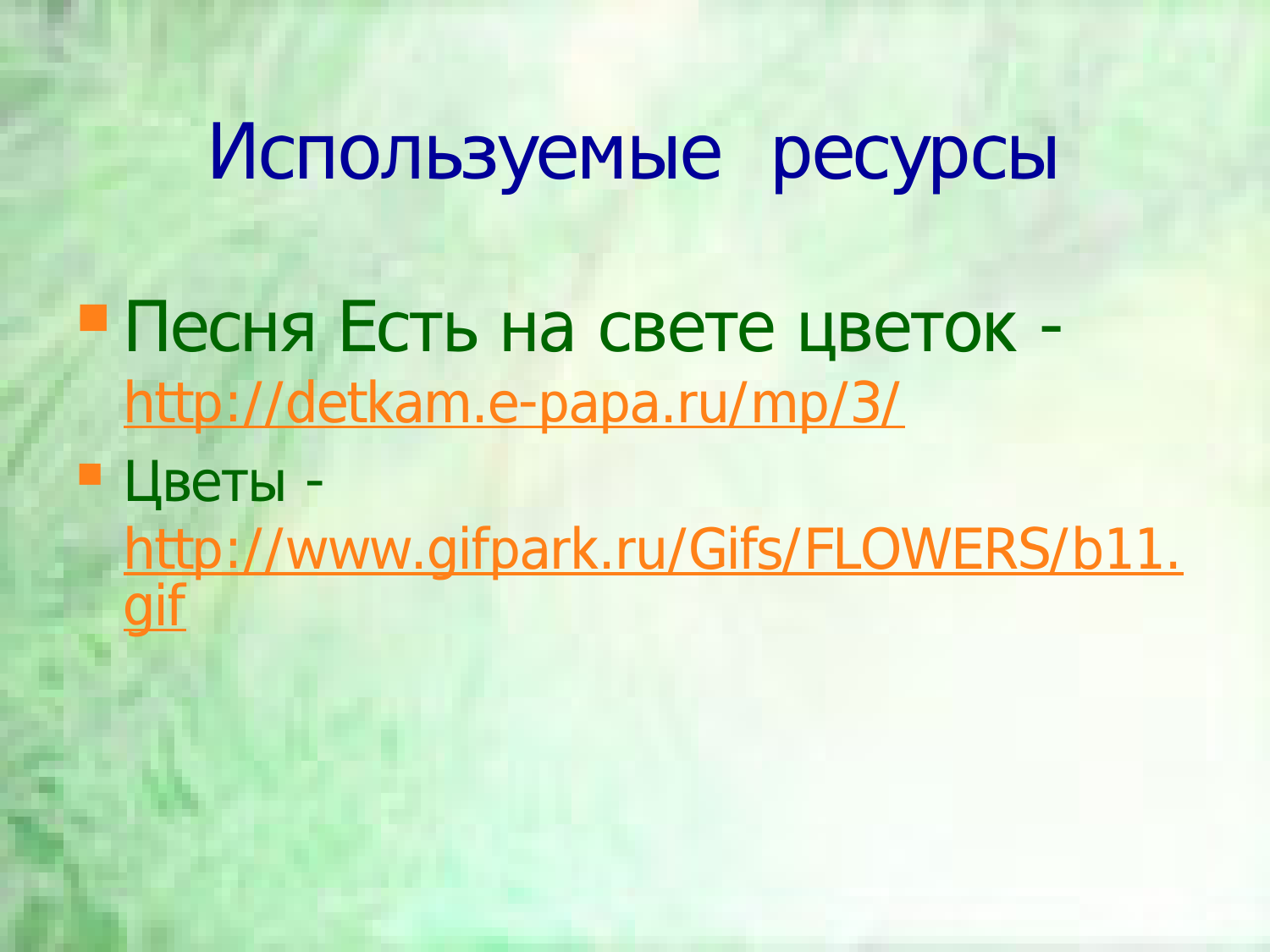

# Используемые  ресурсы
Песня Есть на свете цветок - http://detkam.e-papa.ru/mp/3/
Цветы - http://www.gifpark.ru/Gifs/FLOWERS/b11.gif